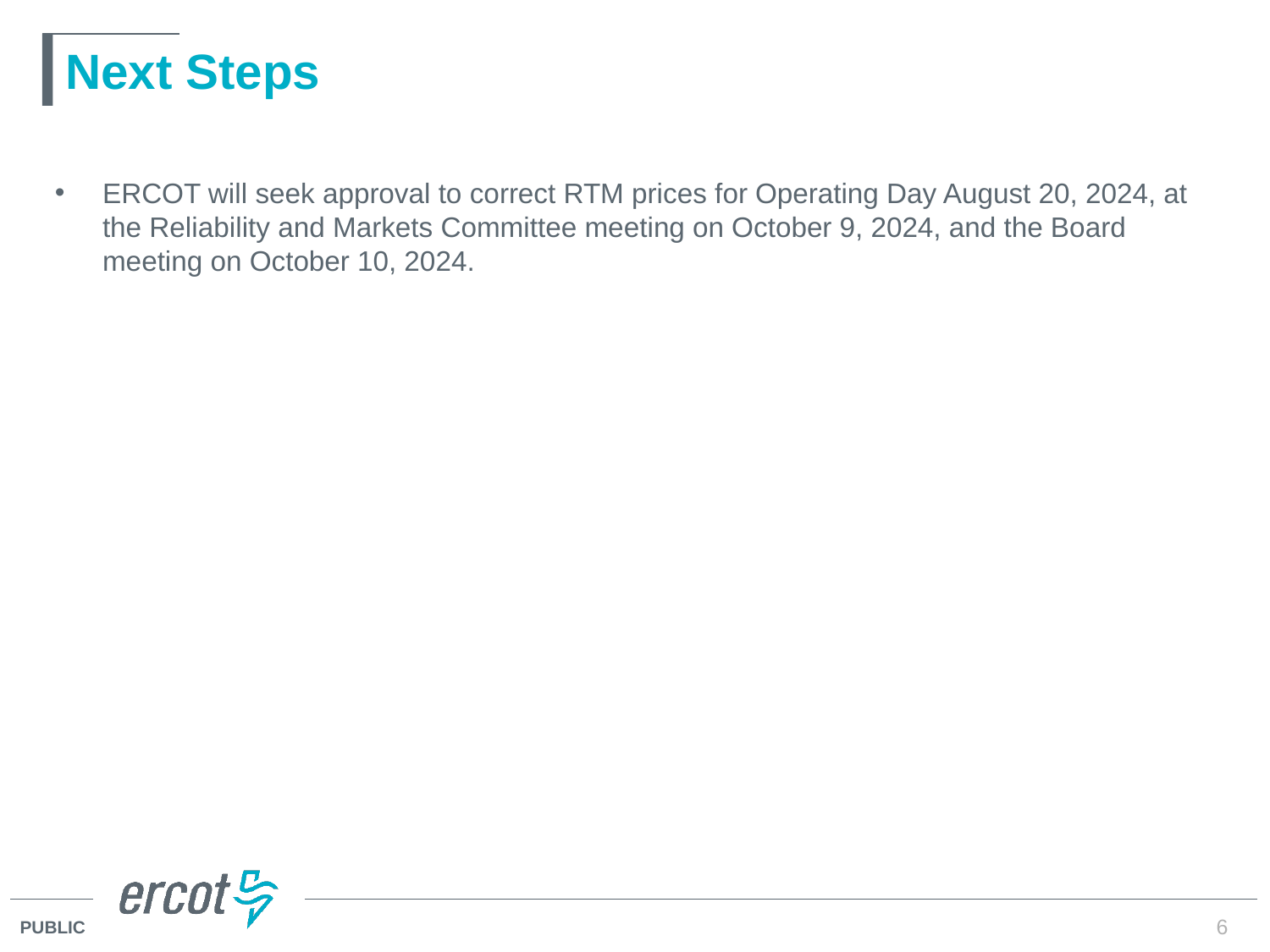

# Next Steps
ERCOT will seek approval to correct RTM prices for Operating Day August 20, 2024, at the Reliability and Markets Committee meeting on October 9, 2024, and the Board meeting on October 10, 2024.

6